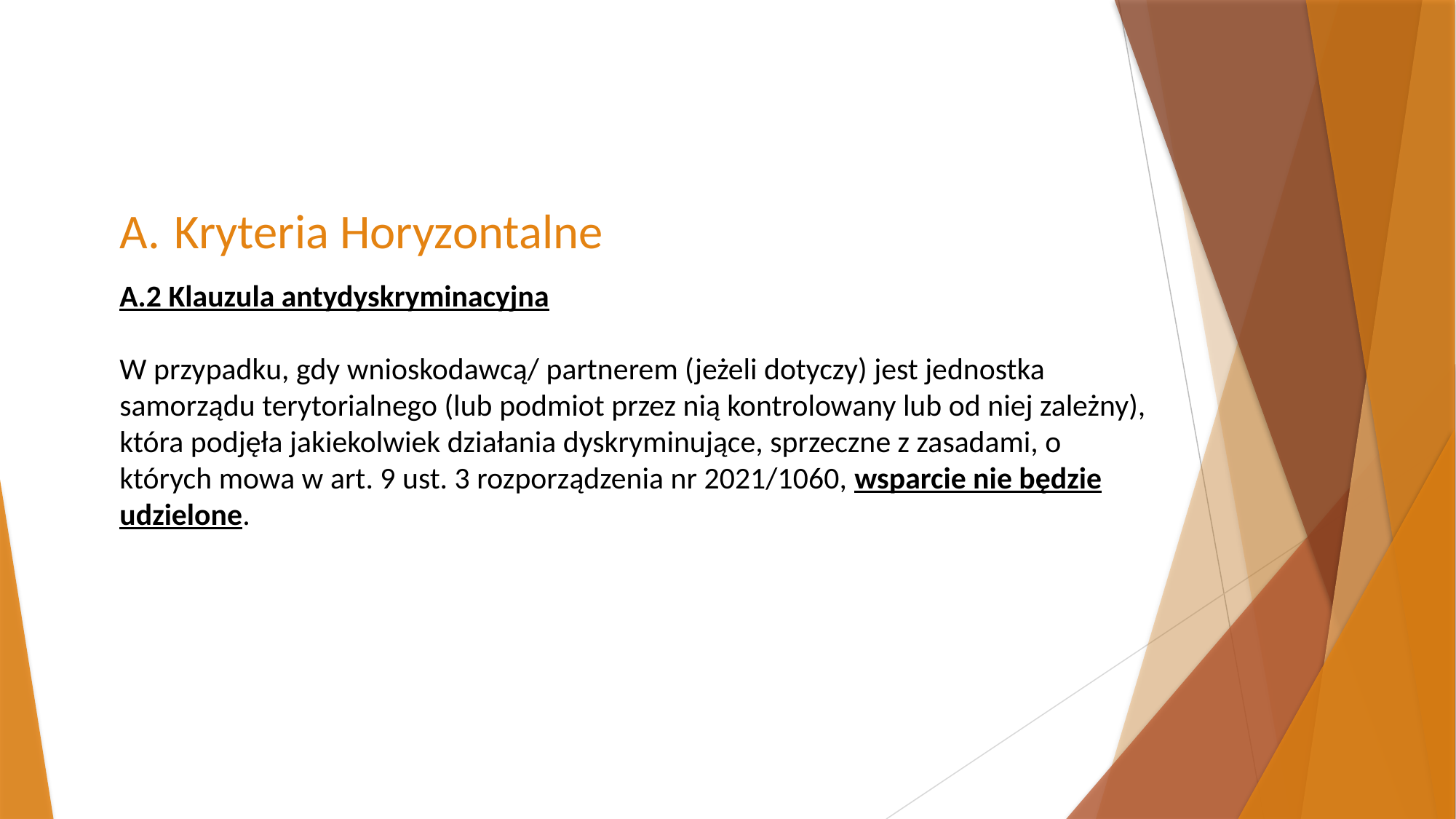

Kryteria Horyzontalne

A.2 Klauzula antydyskryminacyjna
W przypadku, gdy wnioskodawcą/ partnerem (jeżeli dotyczy) jest jednostka samorządu terytorialnego (lub podmiot przez nią kontrolowany lub od niej zależny), która podjęła jakiekolwiek działania dyskryminujące, sprzeczne z zasadami, o których mowa w art. 9 ust. 3 rozporządzenia nr 2021/1060, wsparcie nie będzie udzielone.